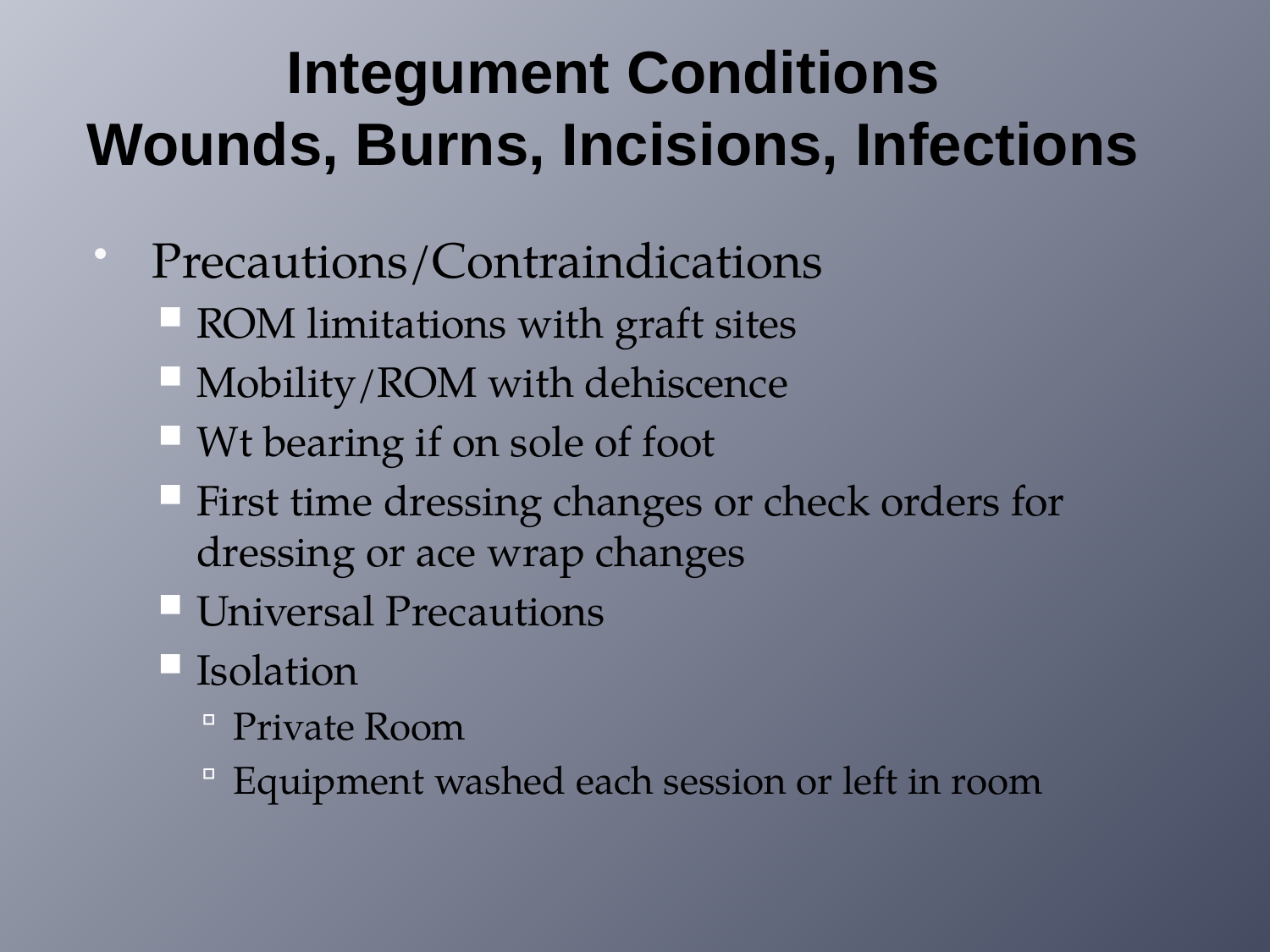

# Integument Conditions Wounds, Burns, Incisions, Infections
Precautions/Contraindications
ROM limitations with graft sites
Mobility/ROM with dehiscence
Wt bearing if on sole of foot
First time dressing changes or check orders for dressing or ace wrap changes
Universal Precautions
Isolation
Private Room
Equipment washed each session or left in room